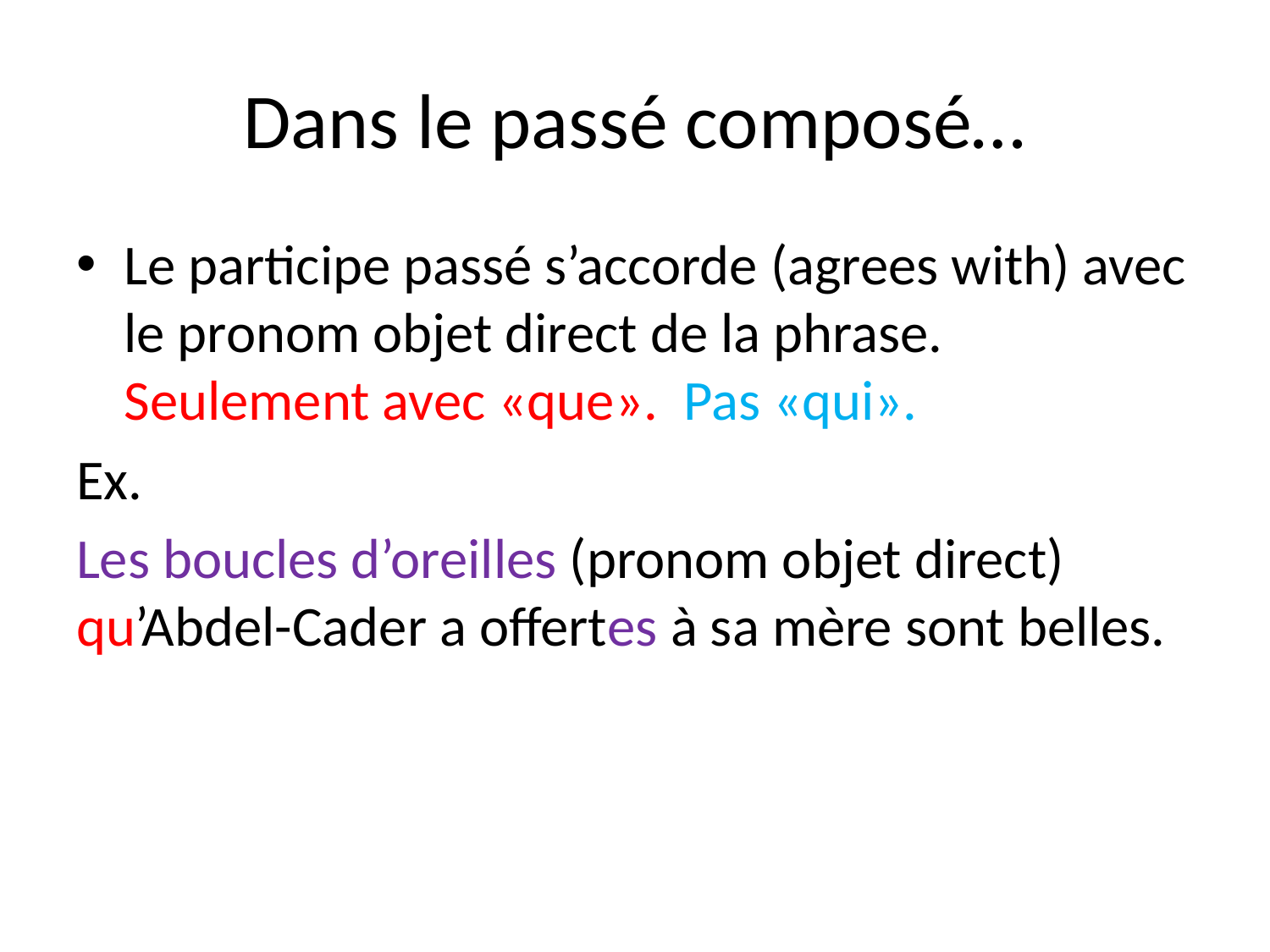

# Dans le passé composé…
Le participe passé s’accorde (agrees with) avec le pronom objet direct de la phrase.  Seulement avec «que».  Pas «qui».
Ex.
Les boucles d’oreilles (pronom objet direct) qu’Abdel-Cader a offertes à sa mère sont belles.